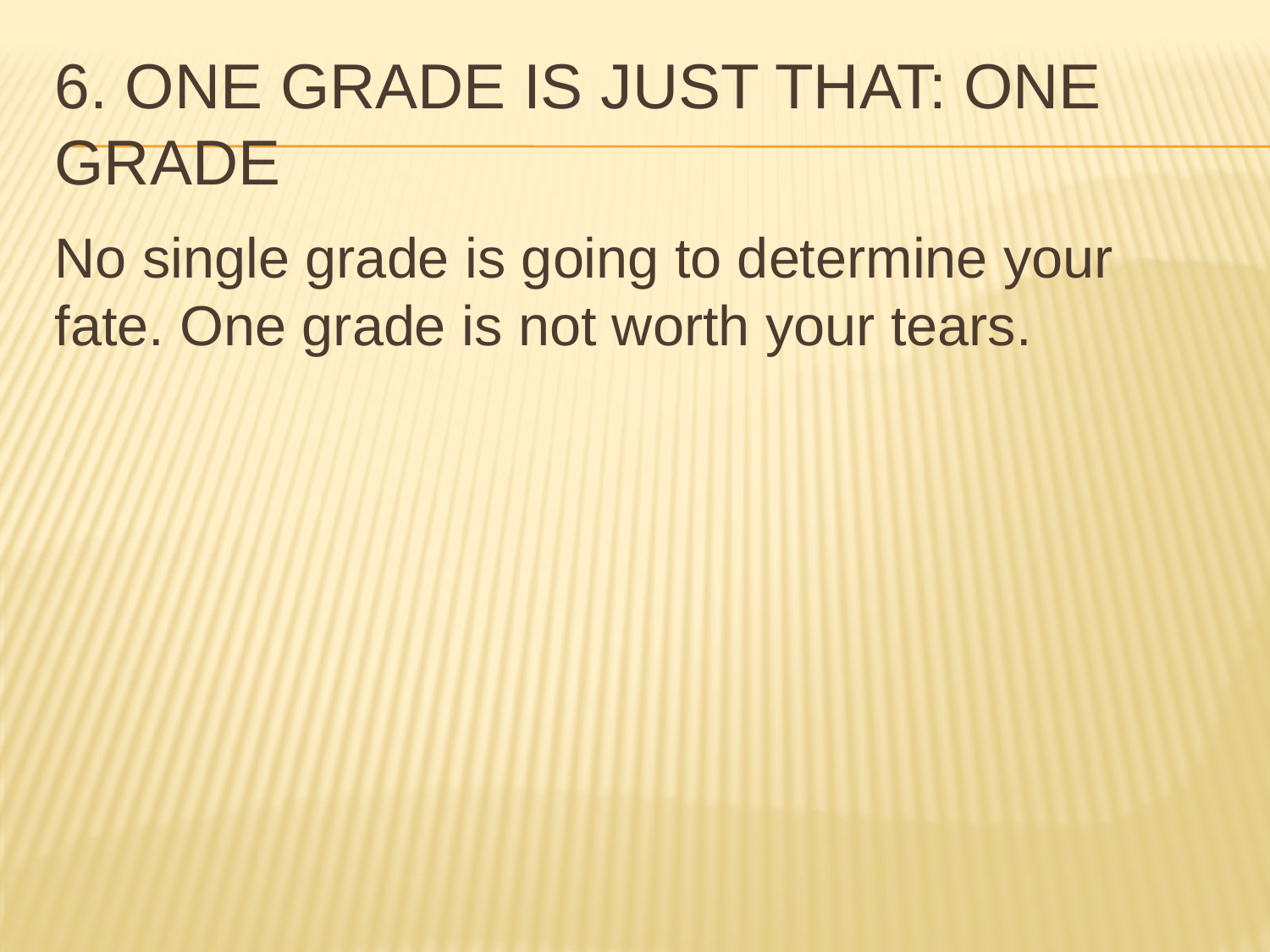

# 6. One grade is just that: one grade
No single grade is going to determine your fate. One grade is not worth your tears.